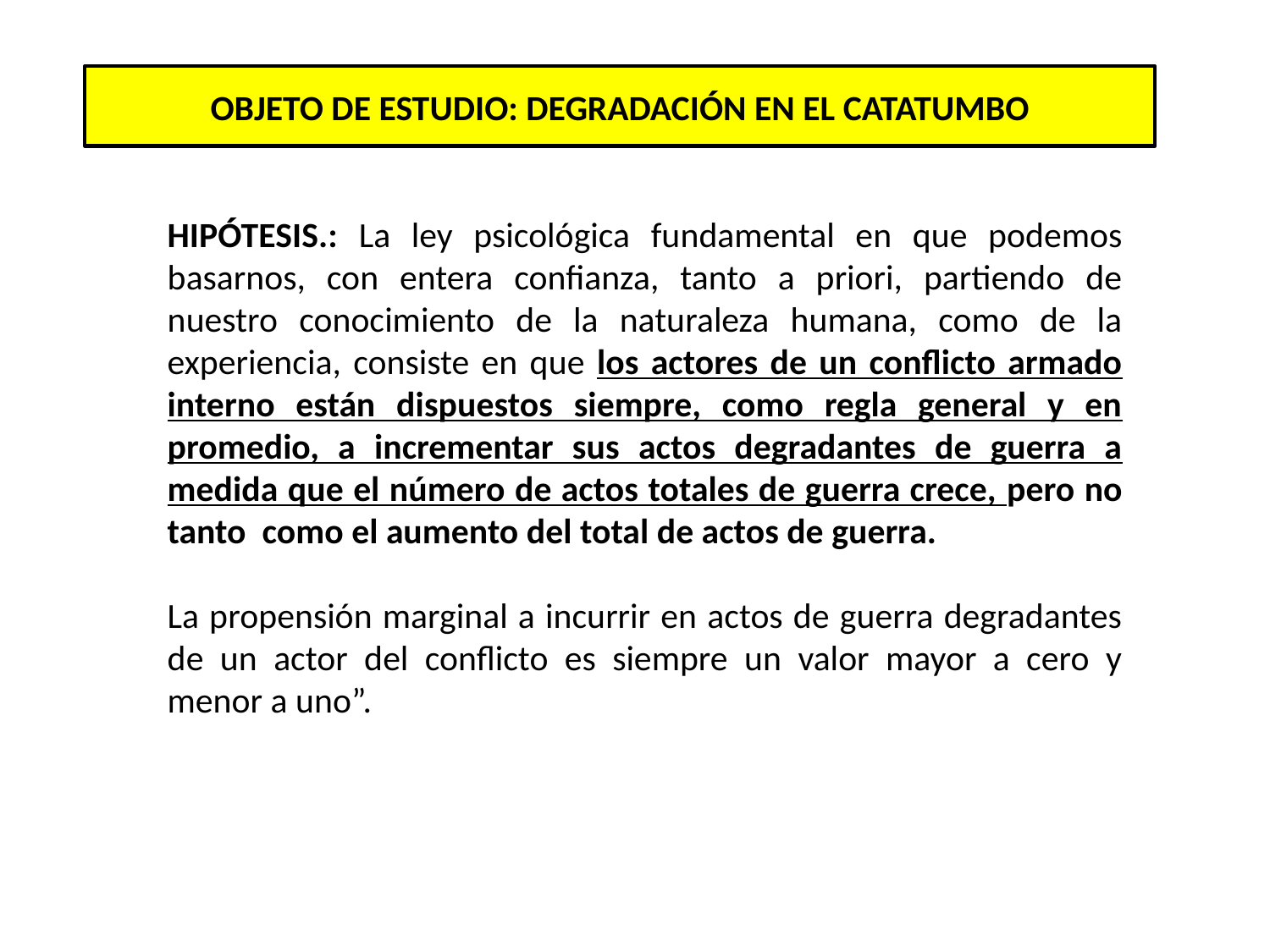

OBJETO DE ESTUDIO: DEGRADACIÓN EN EL CATATUMBO
HIPÓTESIS.: La ley psicológica fundamental en que podemos basarnos, con entera confianza, tanto a priori, partiendo de nuestro conocimiento de la naturaleza humana, como de la experiencia, consiste en que los actores de un conflicto armado interno están dispuestos siempre, como regla general y en promedio, a incrementar sus actos degradantes de guerra a medida que el número de actos totales de guerra crece, pero no tanto  como el aumento del total de actos de guerra.

La propensión marginal a incurrir en actos de guerra degradantes de un actor del conflicto es siempre un valor mayor a cero y menor a uno”.